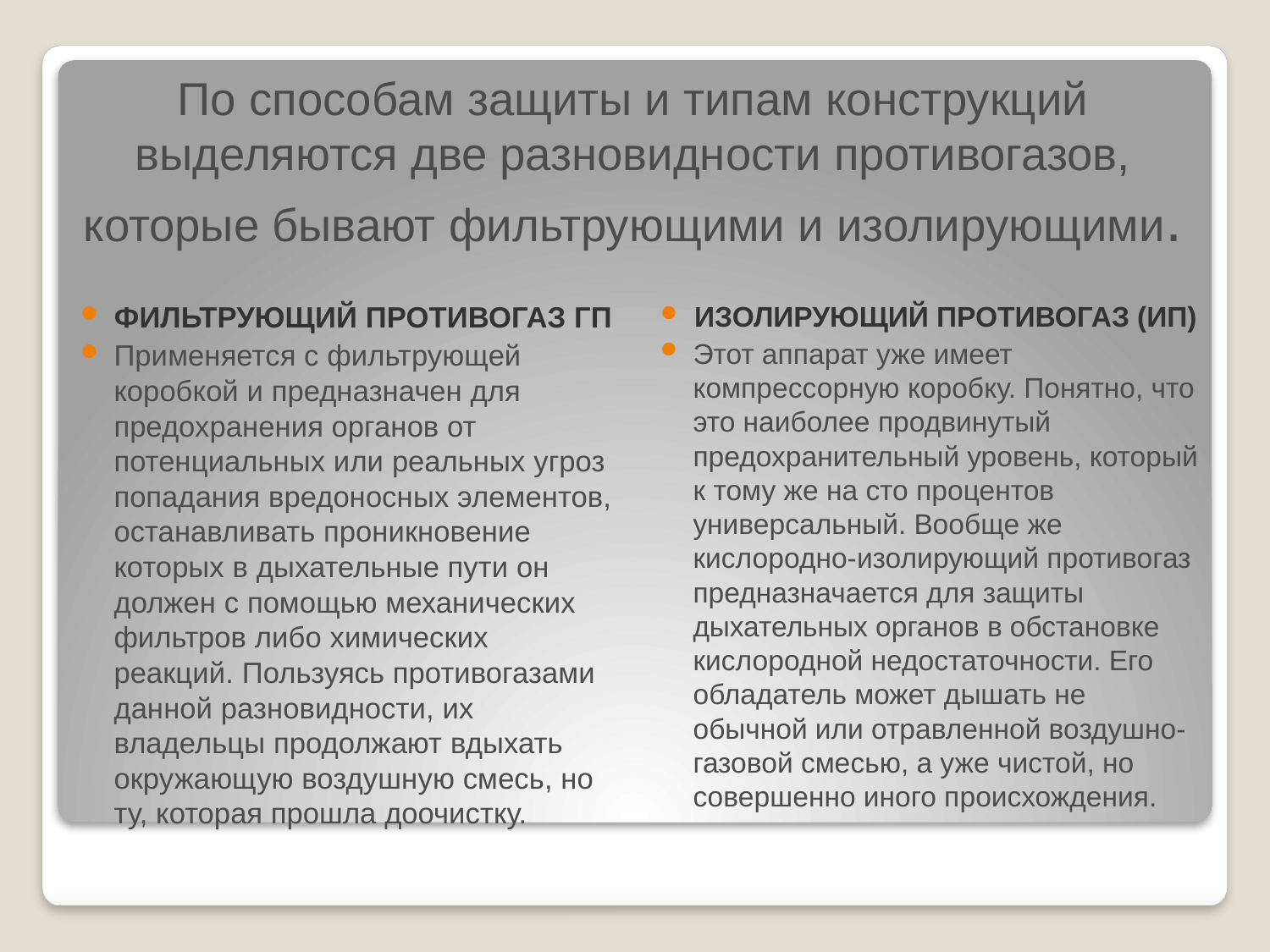

# По способам защиты и типам конструкций выделяются две разновидности противогазов, которые бывают фильтрующими и изолирующими.
ФИЛЬТРУЮЩИЙ ПРОТИВОГАЗ ГП
Применяется с фильтрующей коробкой и предназначен для предохранения органов от потенциальных или реальных угроз попадания вредоносных элементов, останавливать проникновение которых в дыхательные пути он должен с помощью механических фильтров либо химических реакций. Пользуясь противогазами данной разновидности, их владельцы продолжают вдыхать окружающую воздушную смесь, но ту, которая прошла доочистку.

ИЗОЛИРУЮЩИЙ ПРОТИВОГАЗ (ИП)
Этот аппарат уже имеет компрессорную коробку. Понятно, что это наиболее продвинутый предохранительный уровень, который к тому же на сто процентов универсальный. Вообще же кислородно-изолирующий противогаз предназначается для защиты дыхательных органов в обстановке кислородной недостаточности. Его обладатель может дышать не обычной или отравленной воздушно-газовой смесью, а уже чистой, но совершенно иного происхождения.